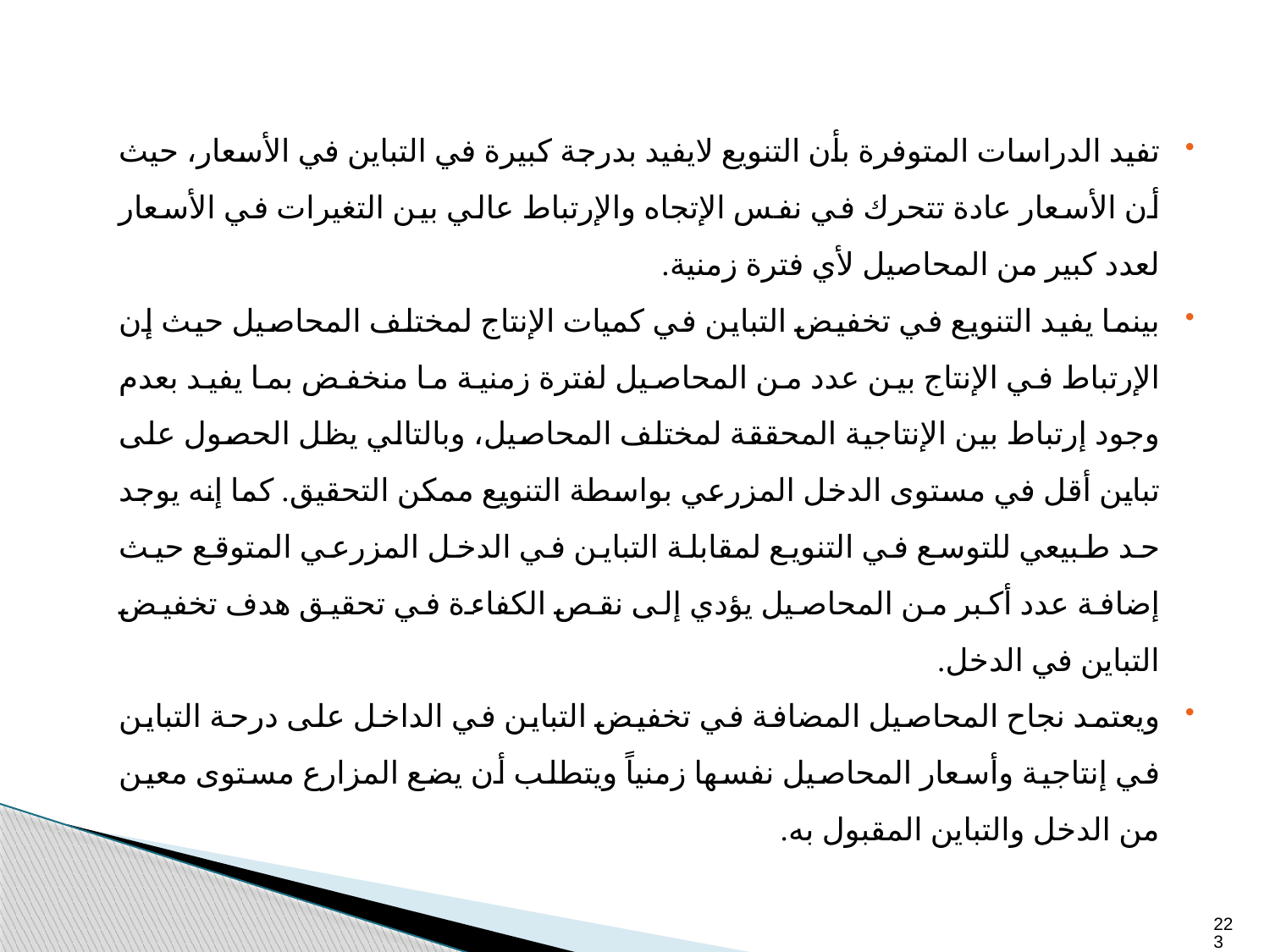

تفيد الدراسات المتوفرة بأن التنويع لايفيد بدرجة كبيرة في التباين في الأسعار، حيث أن الأسعار عادة تتحرك في نفس الإتجاه والإرتباط عالي بين التغيرات في الأسعار لعدد كبير من المحاصيل لأي فترة زمنية.
بينما يفيد التنويع في تخفيض التباين في كميات الإنتاج لمختلف المحاصيل حيث إن الإرتباط في الإنتاج بين عدد من المحاصيل لفترة زمنية ما منخفض بما يفيد بعدم وجود إرتباط بين الإنتاجية المحققة لمختلف المحاصيل، وبالتالي يظل الحصول على تباين أقل في مستوى الدخل المزرعي بواسطة التنويع ممكن التحقيق. كما إنه يوجد حد طبيعي للتوسع في التنويع لمقابلة التباين في الدخل المزرعي المتوقع حيث إضافة عدد أكبر من المحاصيل يؤدي إلى نقص الكفاءة في تحقيق هدف تخفيض التباين في الدخل.
ويعتمد نجاح المحاصيل المضافة في تخفيض التباين في الداخل على درحة التباين في إنتاجية وأسعار المحاصيل نفسها زمنياً ويتطلب أن يضع المزارع مستوى معين من الدخل والتباين المقبول به.
223